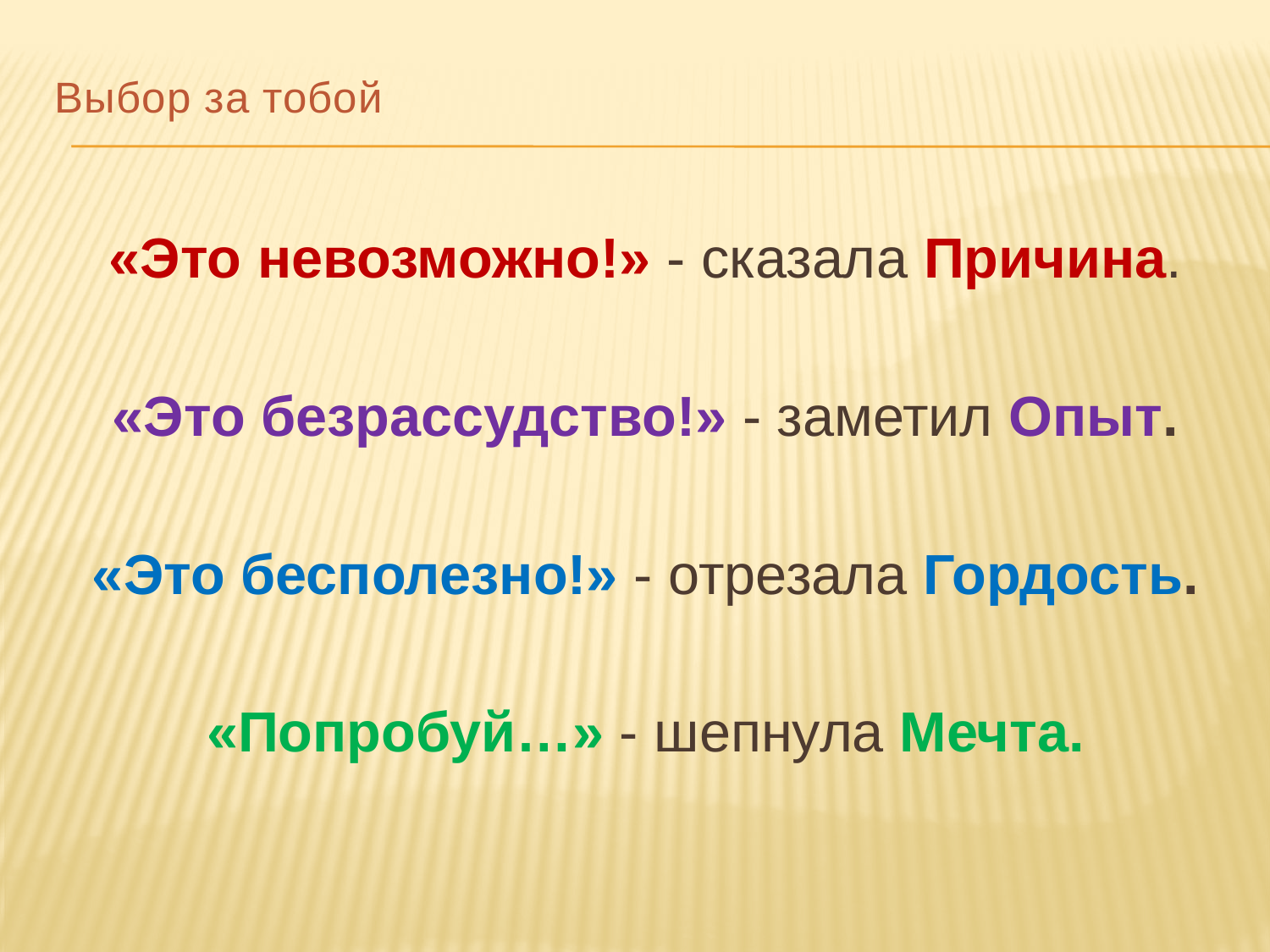

# Выбор за тобой
«Это невозможно!» - сказала Причина.

«Это безрассудство!» - заметил Опыт.

«Это бесполезно!» - отрезала Гордость.

«Попробуй…» - шепнула Мечта.